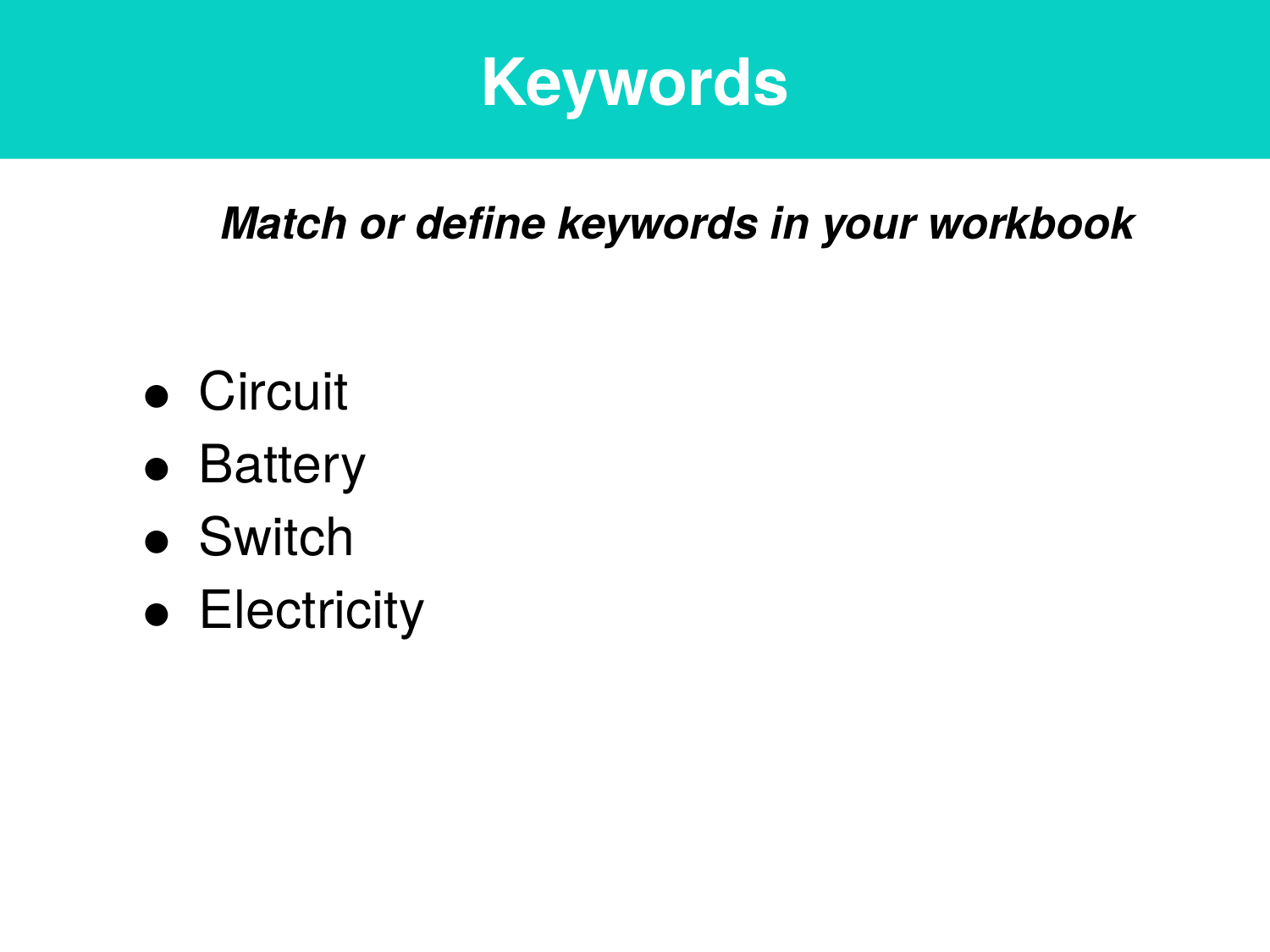

Keywords
Match or define keywords in your workbook

Circuit
Battery
Switch
Electricity